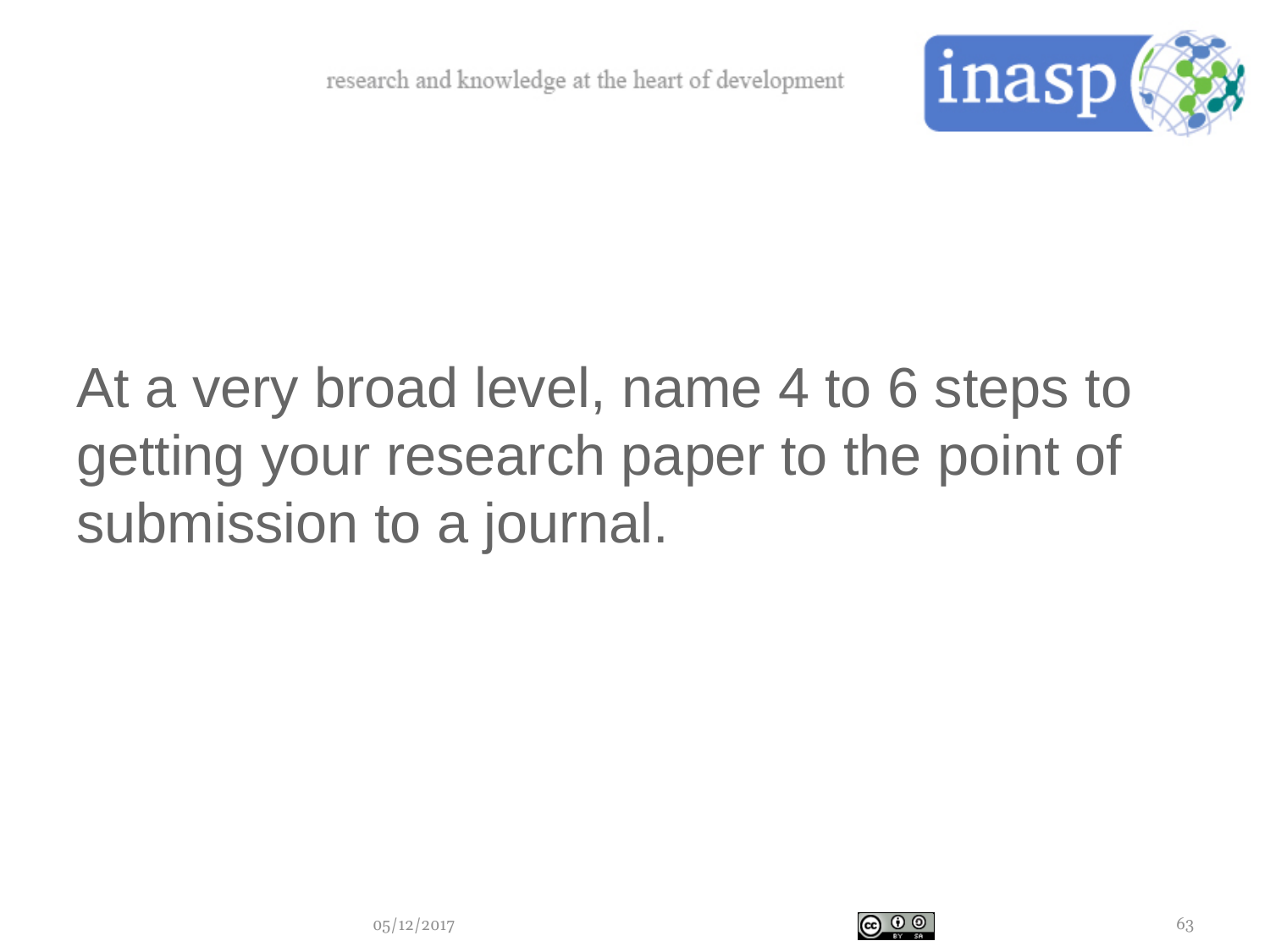

#

At a very broad level, name 4 to 6 steps to getting your research paper to the point of submission to a journal.
05/12/2017

63